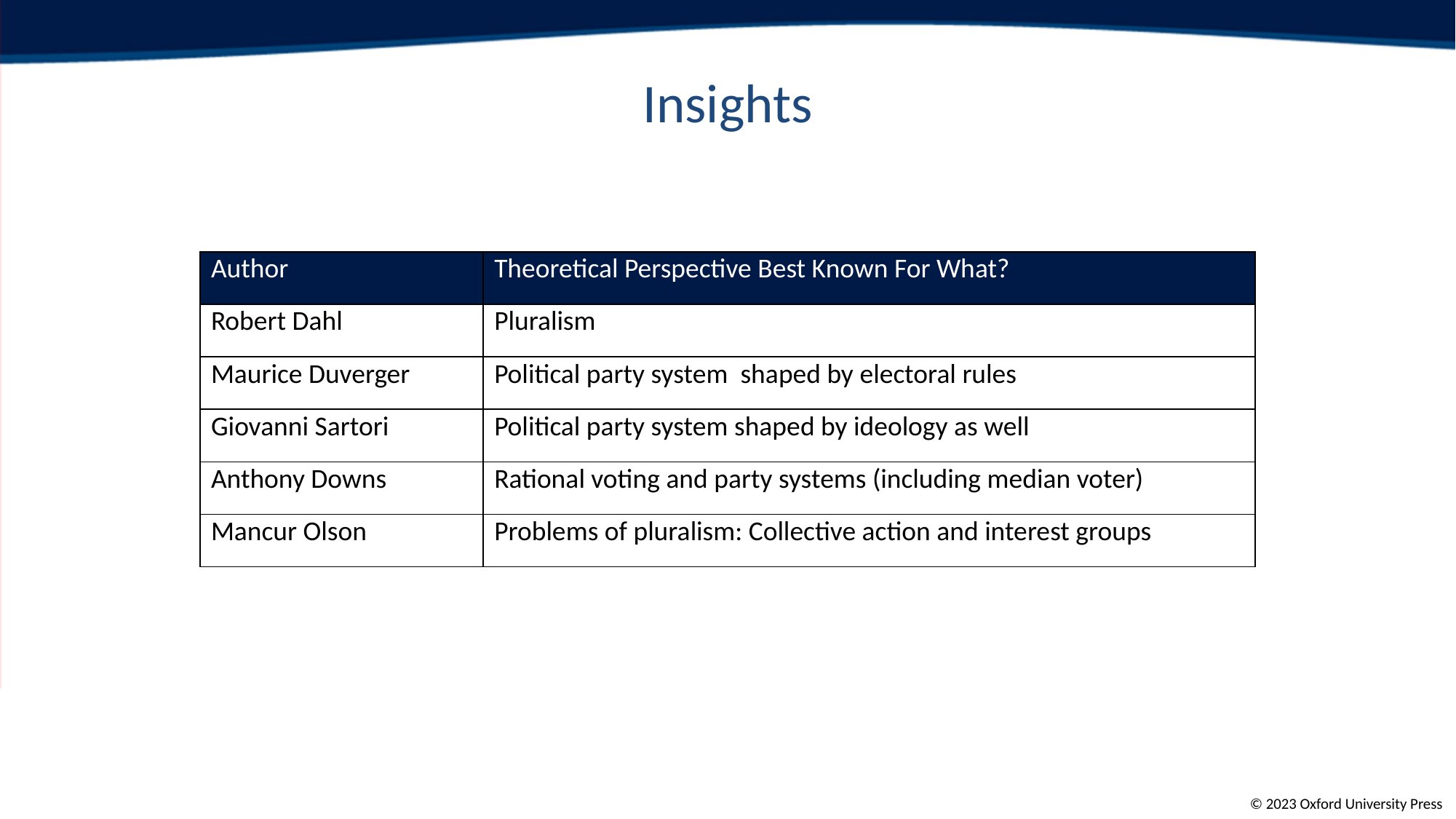

# Insights
| Author | Theoretical Perspective Best Known For What? |
| --- | --- |
| Robert Dahl | Pluralism |
| Maurice Duverger | Political party system shaped by electoral rules |
| Giovanni Sartori | Political party system shaped by ideology as well |
| Anthony Downs | Rational voting and party systems (including median voter) |
| Mancur Olson | Problems of pluralism: Collective action and interest groups |